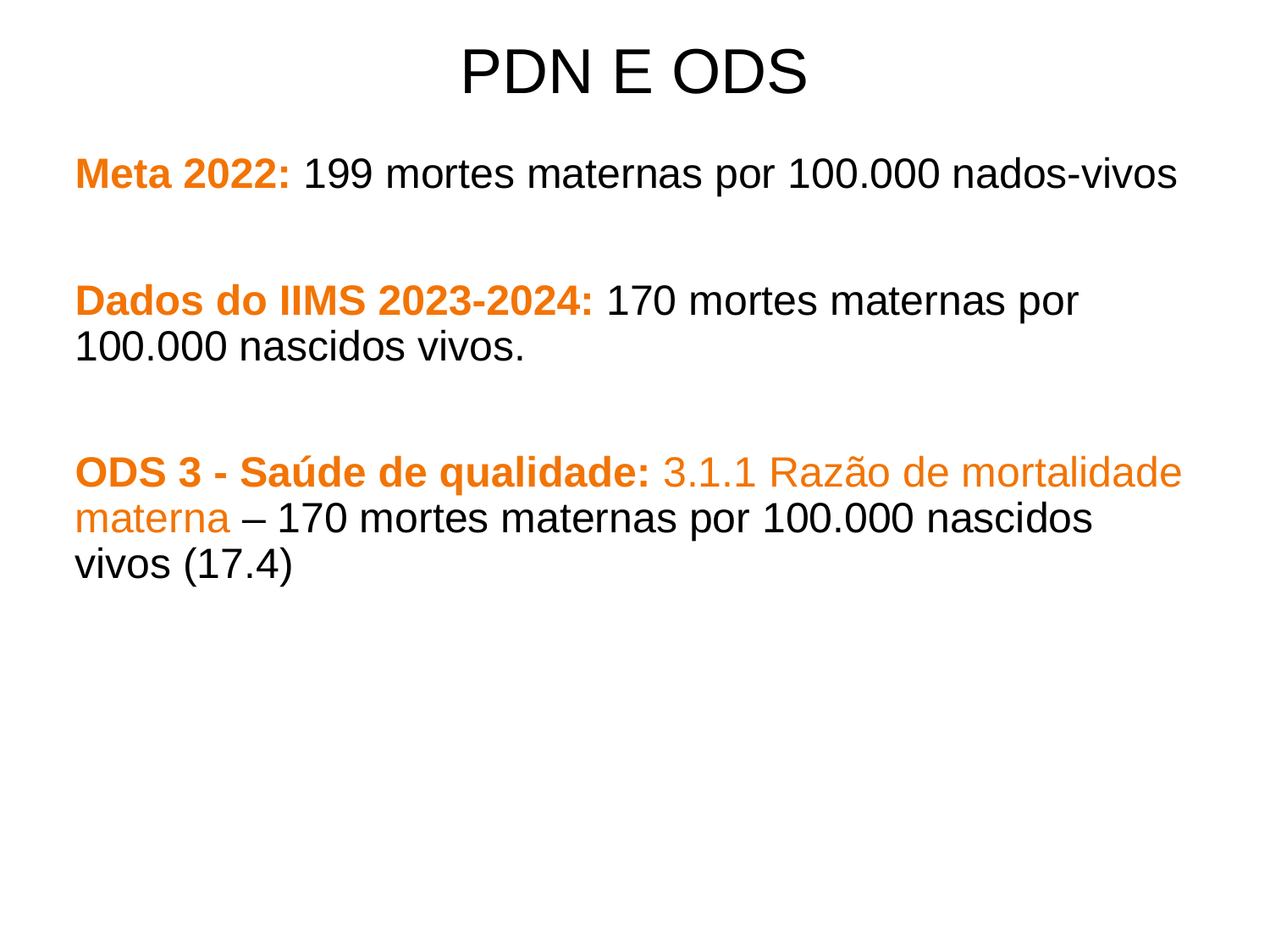

# PDN E ODS
Meta 2022: 199 mortes maternas por 100.000 nados-vivos

Dados do IIMS 2023-2024: 170 mortes maternas por 100.000 nascidos vivos.

ODS 3 - Saúde de qualidade: 3.1.1 Razão de mortalidade materna – 170 mortes maternas por 100.000 nascidos vivos (17.4)